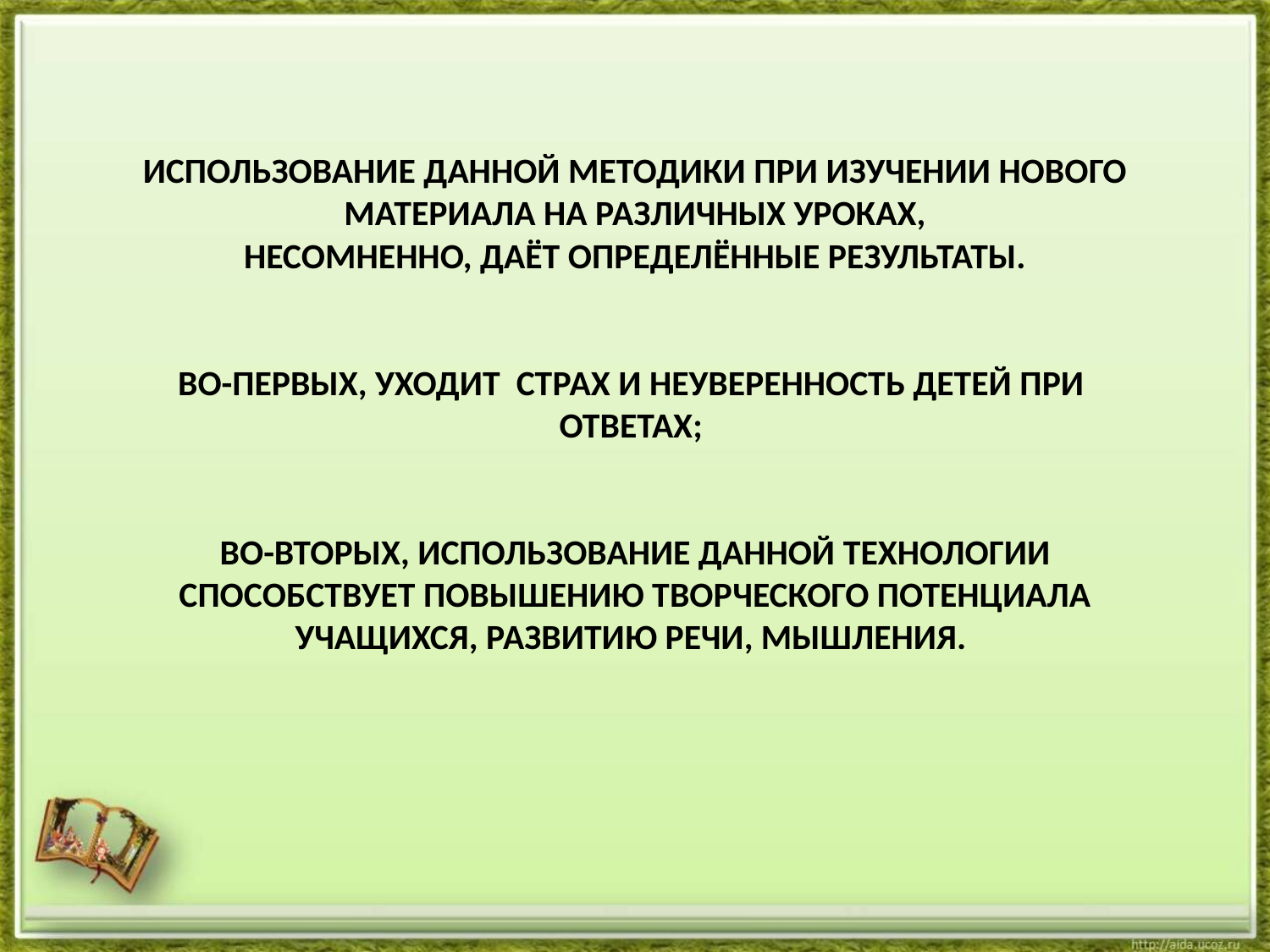

# Использование данной методики при изучении нового материала на различных уроках, несомненно, даёт определённые результаты.   Во-первых, уходит  страх и неуверенность детей при  ответах;   Во-вторых, использование данной технологии способствует повышению творческого потенциала учащихся, развитию речи, мышления.